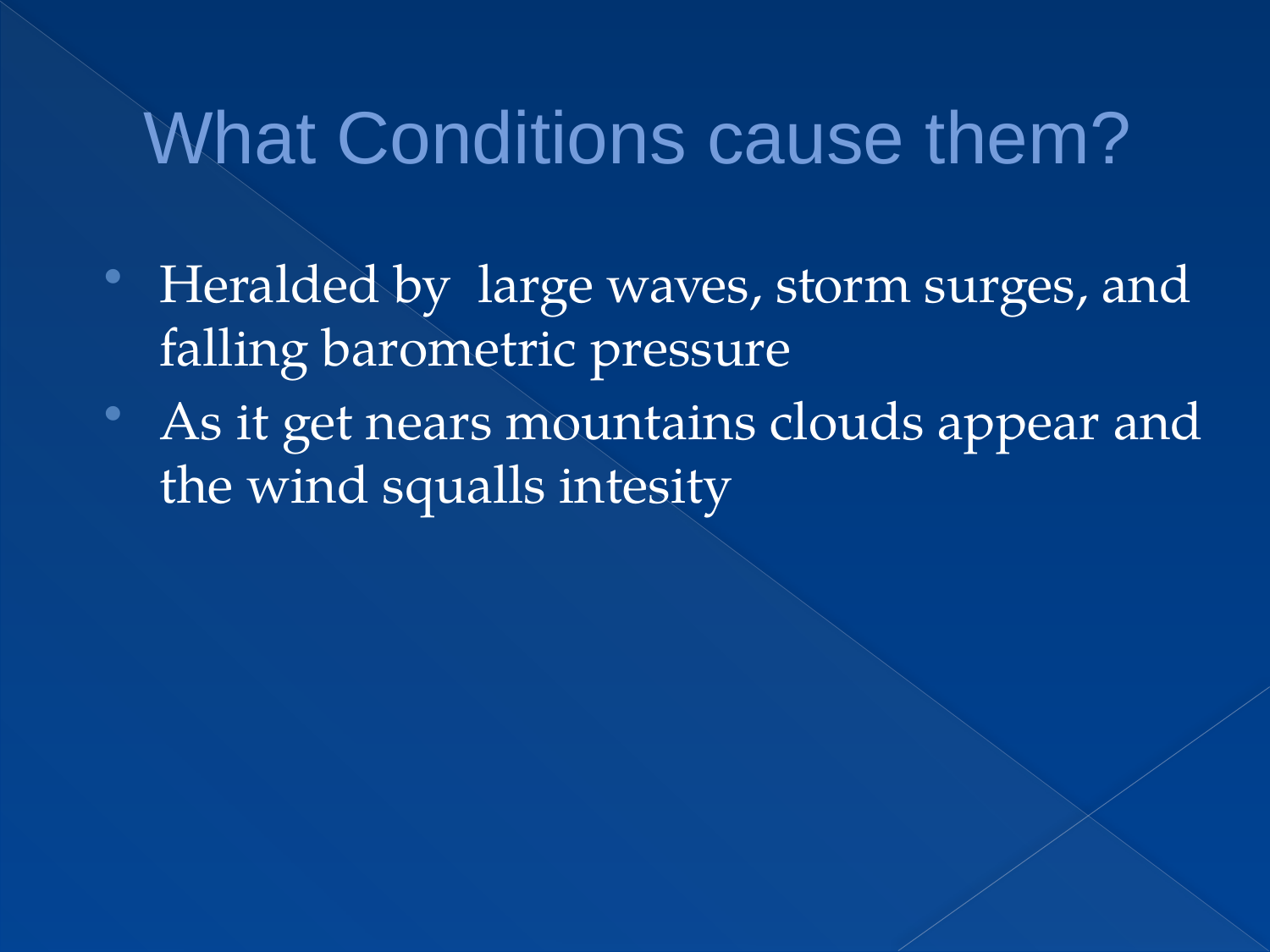

# What Conditions cause them?
Heralded by  large waves, storm surges, and falling barometric pressure
As it get nears mountains clouds appear and the wind squalls intesity